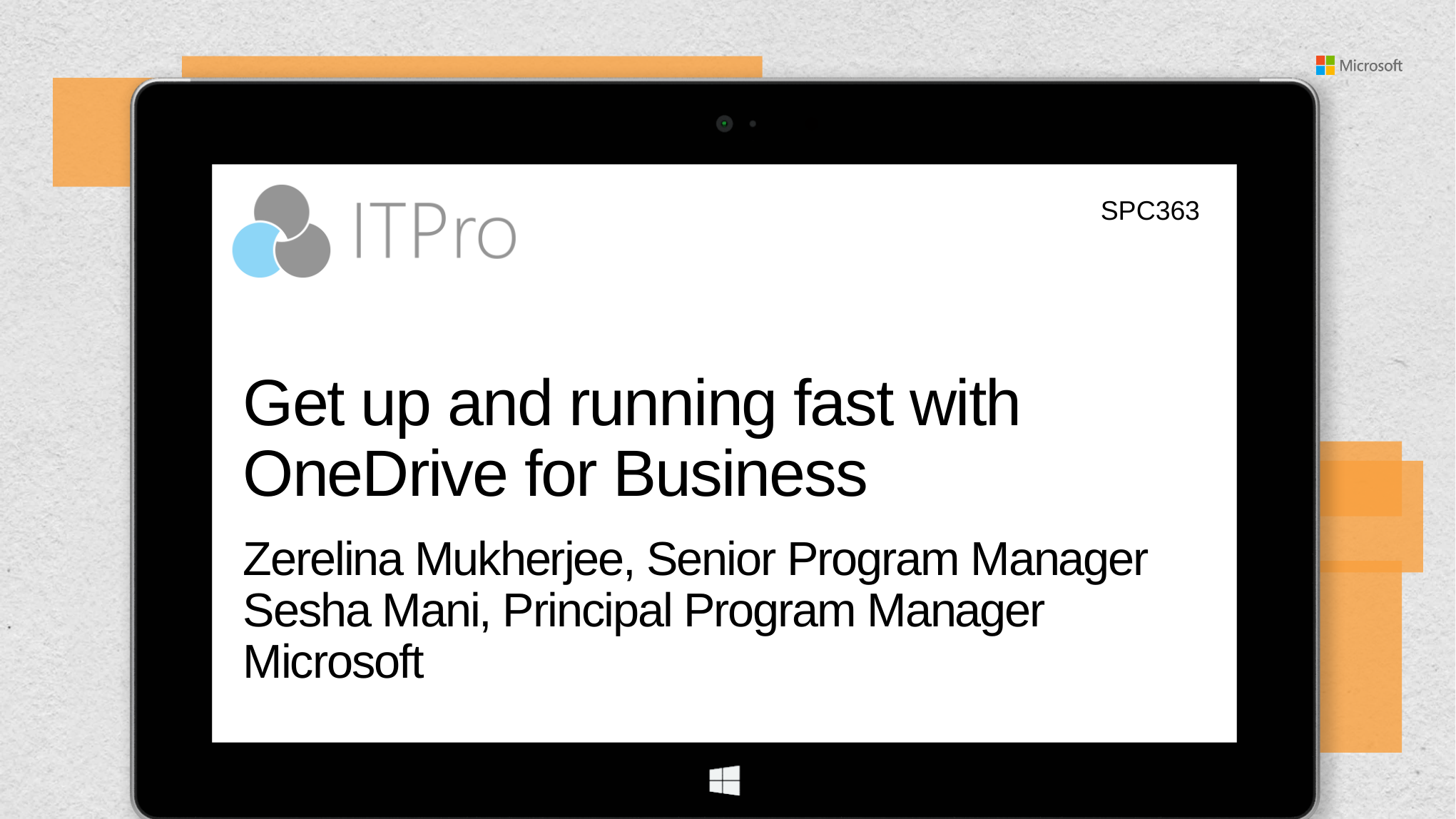

SPC363
# Get up and running fast with OneDrive for Business
Zerelina Mukherjee, Senior Program Manager
Sesha Mani, Principal Program Manager
Microsoft